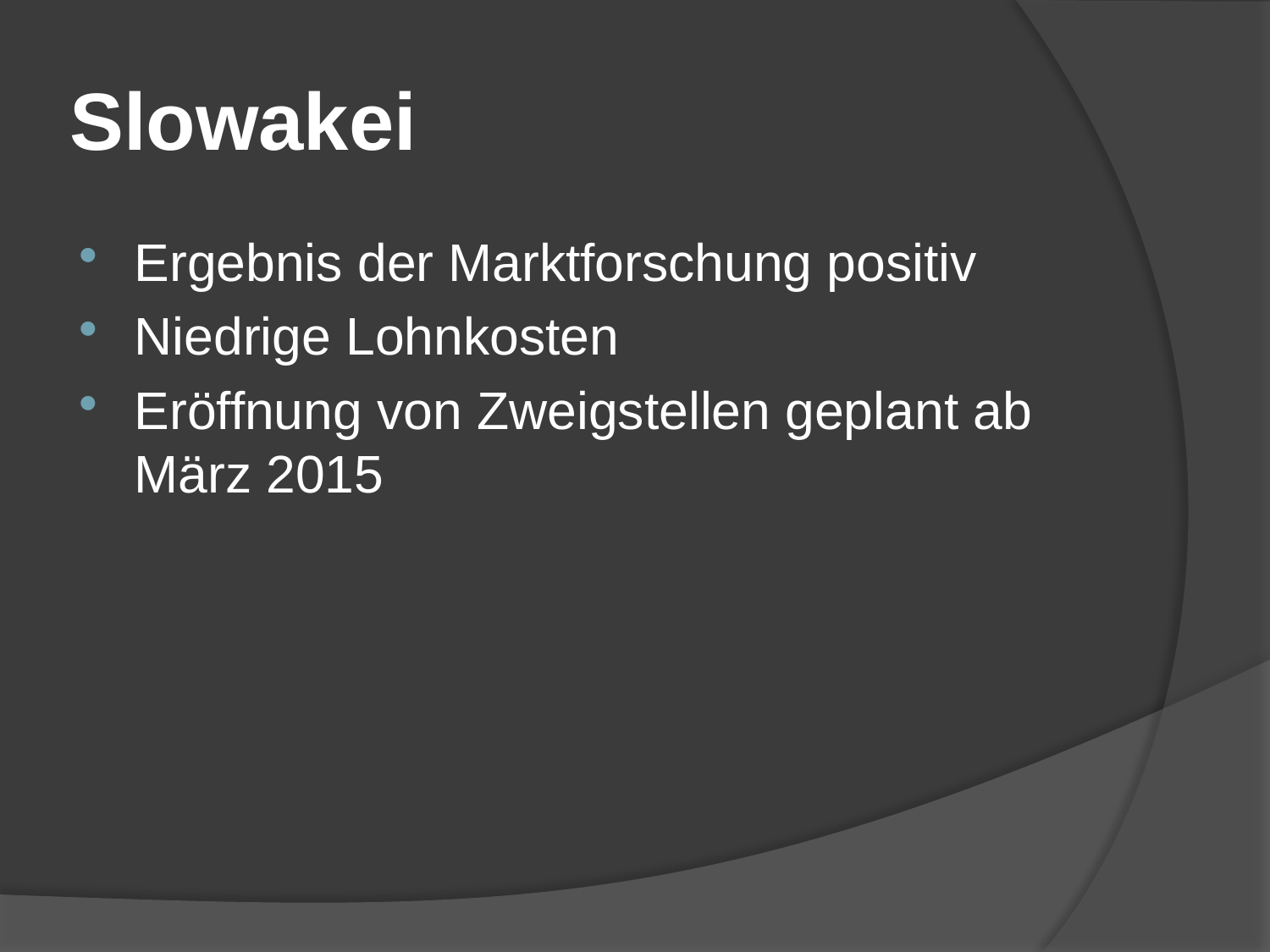

# Slowakei
Ergebnis der Marktforschung positiv
Niedrige Lohnkosten
Eröffnung von Zweigstellen geplant ab März 2015